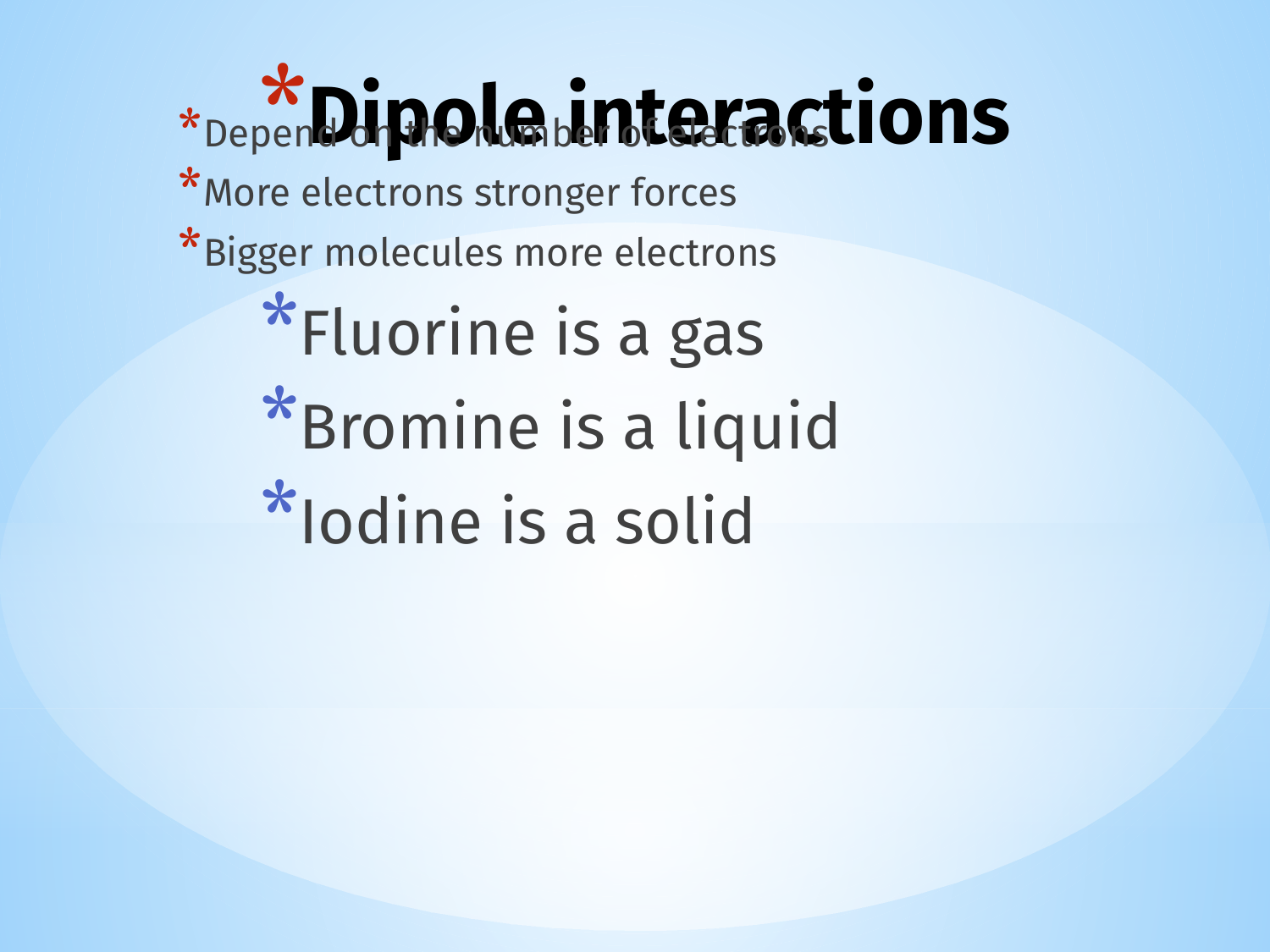

# Dipole interactions
Depend on the number of electrons
More electrons stronger forces
Bigger molecules more electrons
Fluorine is a gas
Bromine is a liquid
Iodine is a solid